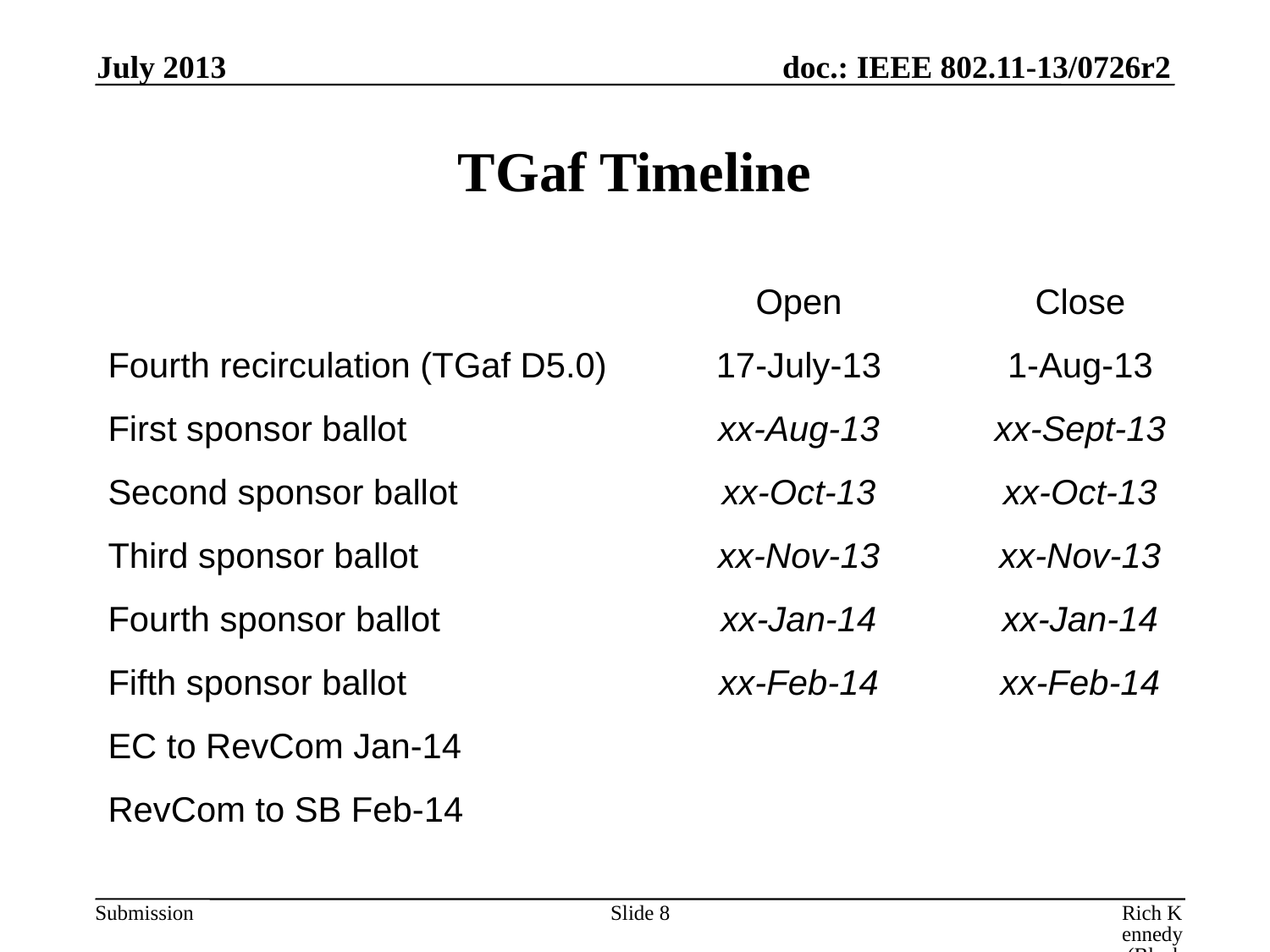

July 2013
# TGaf Timeline
|  | Open | Close |
| --- | --- | --- |
| Fourth recirculation (TGaf D5.0) | 17-July-13 | 1-Aug-13 |
| First sponsor ballot | xx-Aug-13 | xx-Sept-13 |
| Second sponsor ballot | xx-Oct-13 | xx-Oct-13 |
| Third sponsor ballot | xx-Nov-13 | xx-Nov-13 |
| Fourth sponsor ballot | xx-Jan-14 | xx-Jan-14 |
| Fifth sponsor ballot | xx-Feb-14 | xx-Feb-14 |
| EC to RevCom Jan-14 |  |  |
| RevCom to SB Feb-14 |  |  |
Slide 8
Rich Kennedy (BlackBerry)